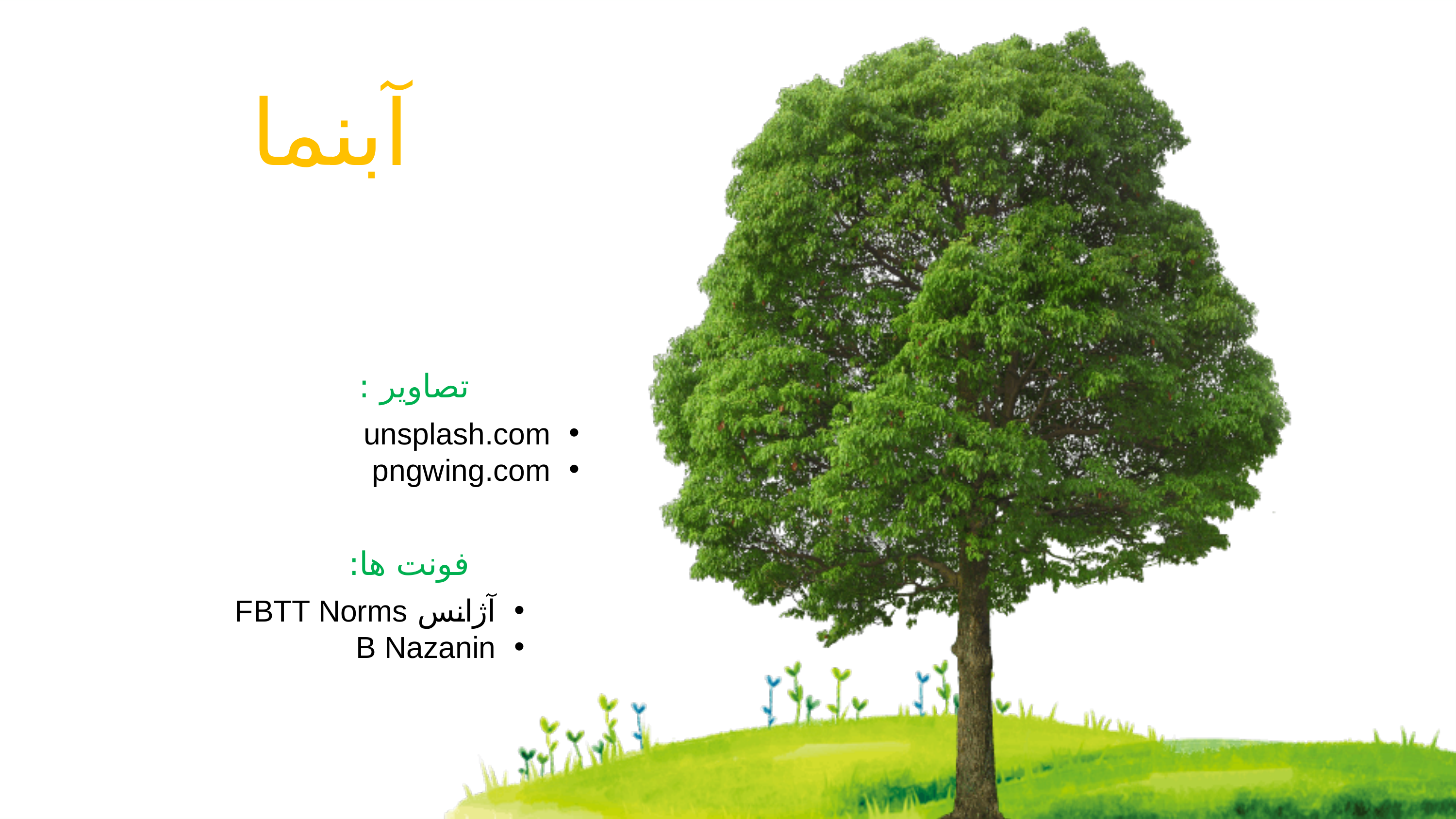

آبنما
تصاویر :
unsplash.com
pngwing.com

فونت ها:
آژانس FBTT Norms
B Nazanin